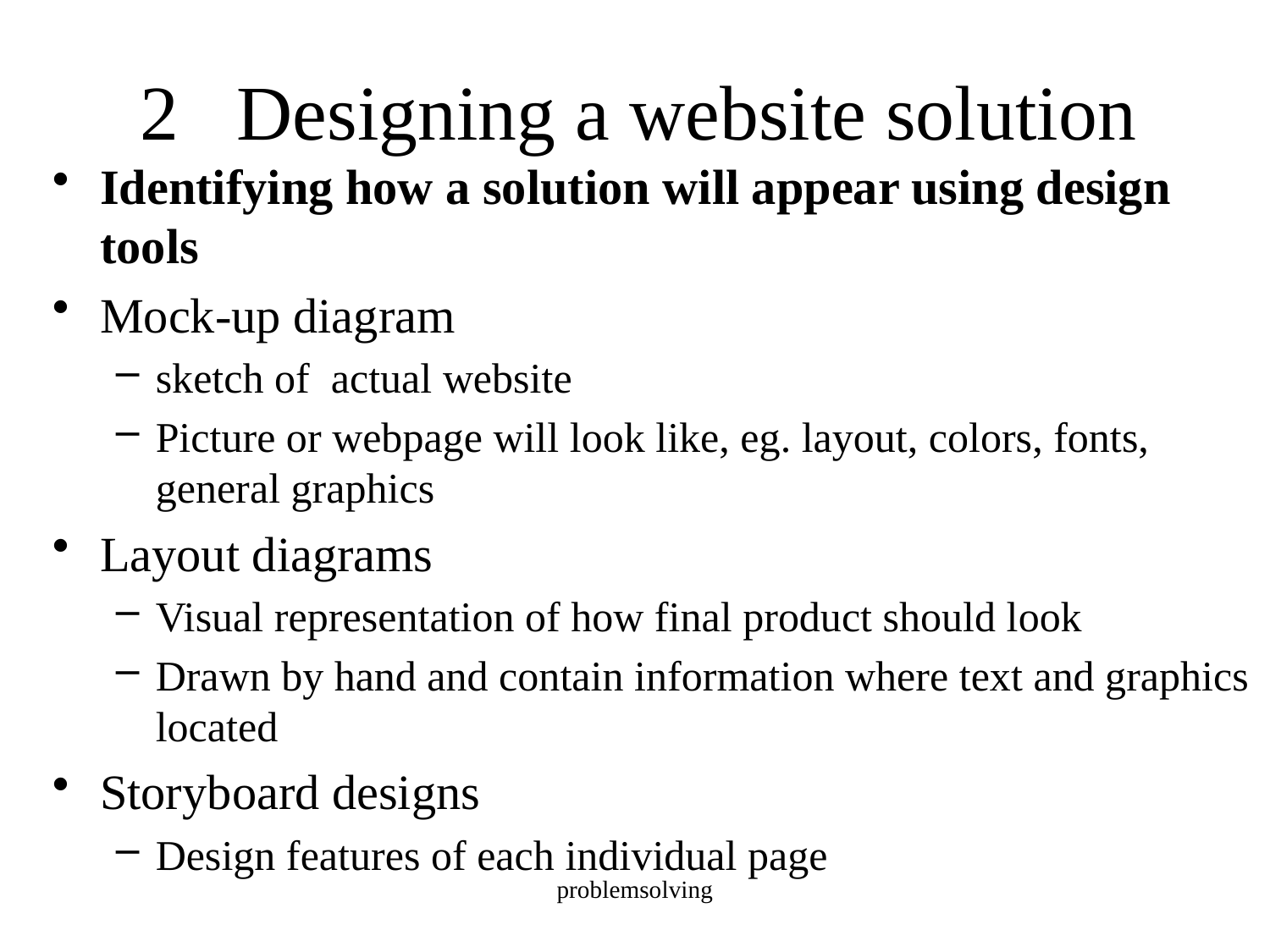

# 2   Designing a website solution
Identifying how a solution will appear using design tools
Mock-up diagram
sketch of  actual website
Picture or webpage will look like, eg. layout, colors, fonts, general graphics
Layout diagrams
Visual representation of how final product should look
Drawn by hand and contain information where text and graphics located
Storyboard designs
Design features of each individual page

problemsolving